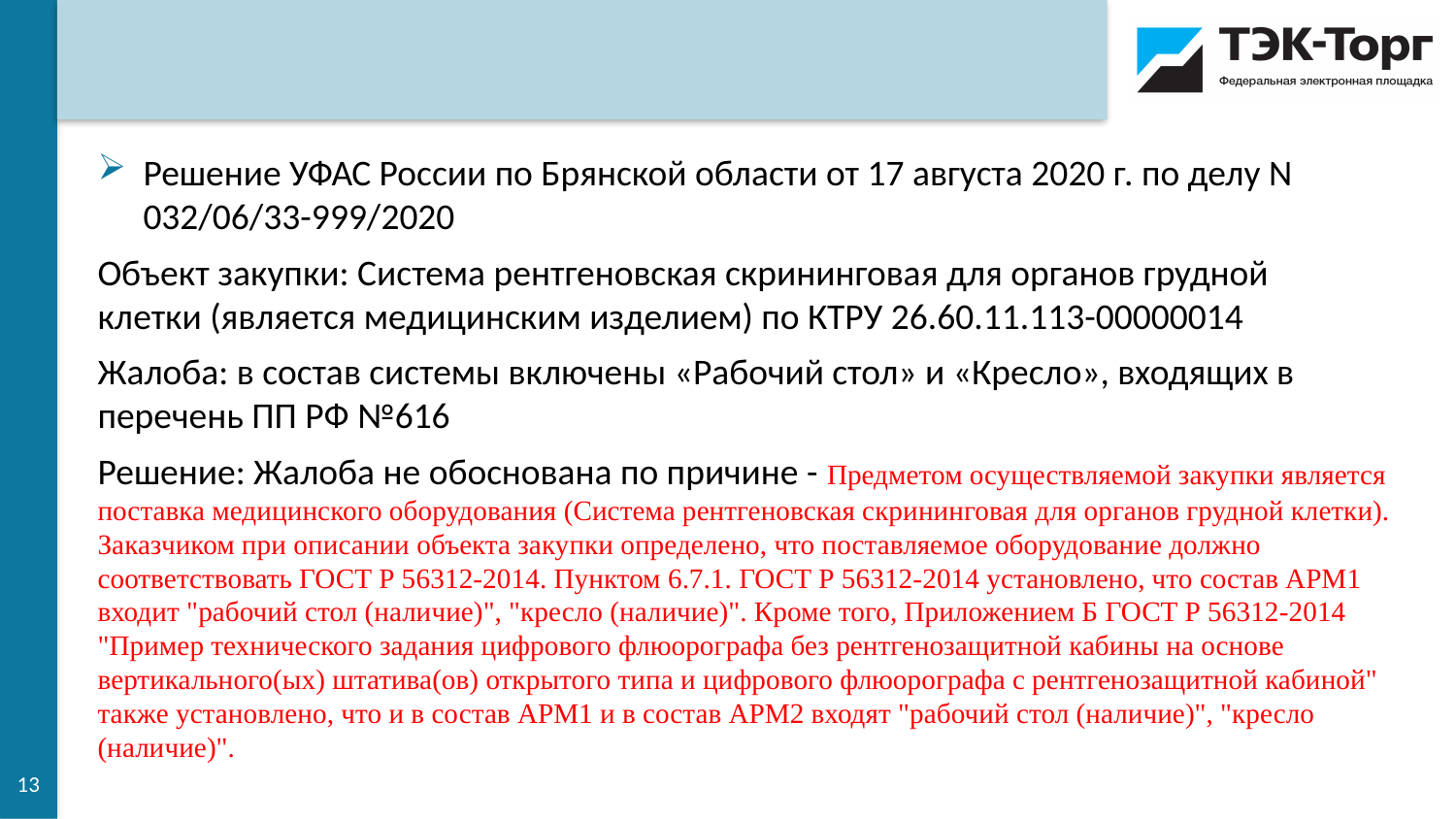

Решение УФАС России по Брянской области от 17 августа 2020 г. по делу N 032/06/33-999/2020
Объект закупки: Система рентгеновская скрининговая для органов грудной клетки (является медицинским изделием) по КТРУ 26.60.11.113-00000014
Жалоба: в состав системы включены «Рабочий стол» и «Кресло», входящих в перечень ПП РФ №616
Решение: Жалоба не обоснована по причине - Предметом осуществляемой закупки является поставка медицинского оборудования (Система рентгеновская скрининговая для органов грудной клетки). Заказчиком при описании объекта закупки определено, что поставляемое оборудование должно соответствовать ГОСТ Р 56312-2014. Пунктом 6.7.1. ГОСТ Р 56312-2014 установлено, что состав АРМ1 входит "рабочий стол (наличие)", "кресло (наличие)". Кроме того, Приложением Б ГОСТ Р 56312-2014 "Пример технического задания цифрового флюорографа без рентгенозащитной кабины на основе вертикального(ых) штатива(ов) открытого типа и цифрового флюорографа с рентгенозащитной кабиной" также установлено, что и в состав АРМ1 и в состав АРМ2 входят "рабочий стол (наличие)", "кресло (наличие)".

13